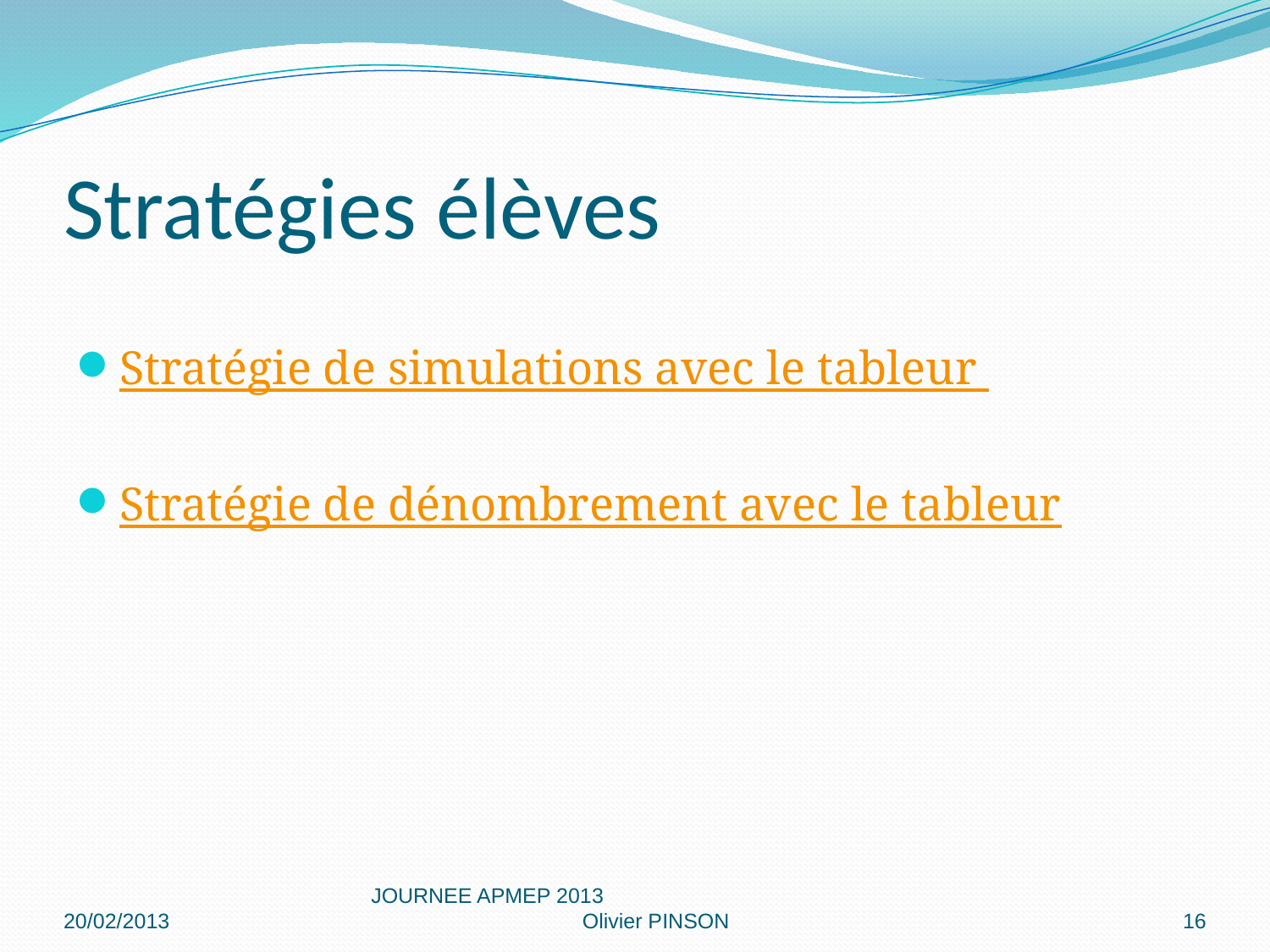

# Stratégies élèves

Stratégie de simulations avec le tableur

Stratégie de dénombrement avec le tableur

20/02/2013
JOURNEE APMEP 2013                                                          Olivier PINSON
16